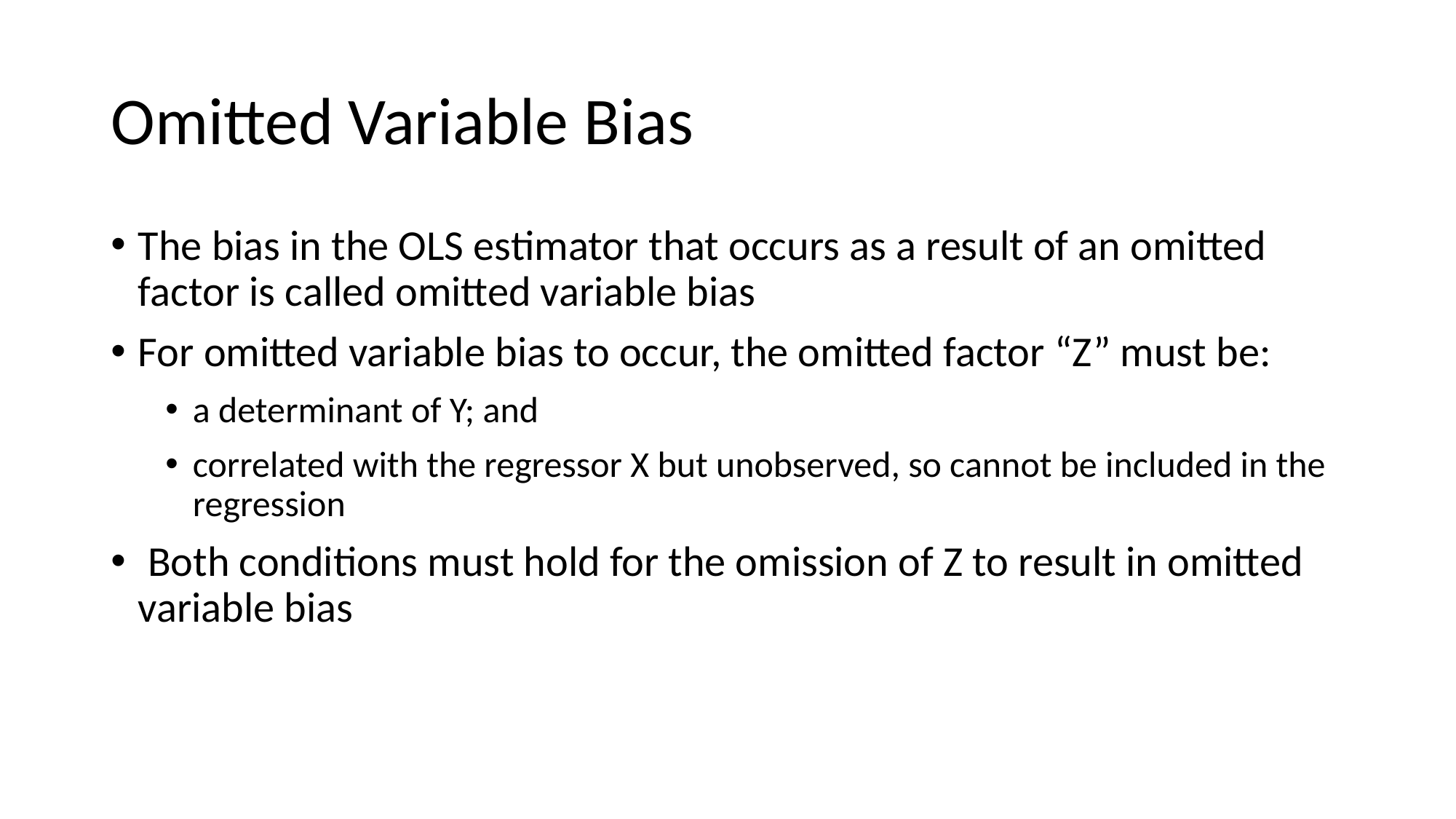

# Omitted Variable Bias
The bias in the OLS estimator that occurs as a result of an omitted factor is called omitted variable bias
For omitted variable bias to occur, the omitted factor “Z” must be:
a determinant of Y; and
correlated with the regressor X but unobserved, so cannot be included in the regression
 Both conditions must hold for the omission of Z to result in omitted variable bias